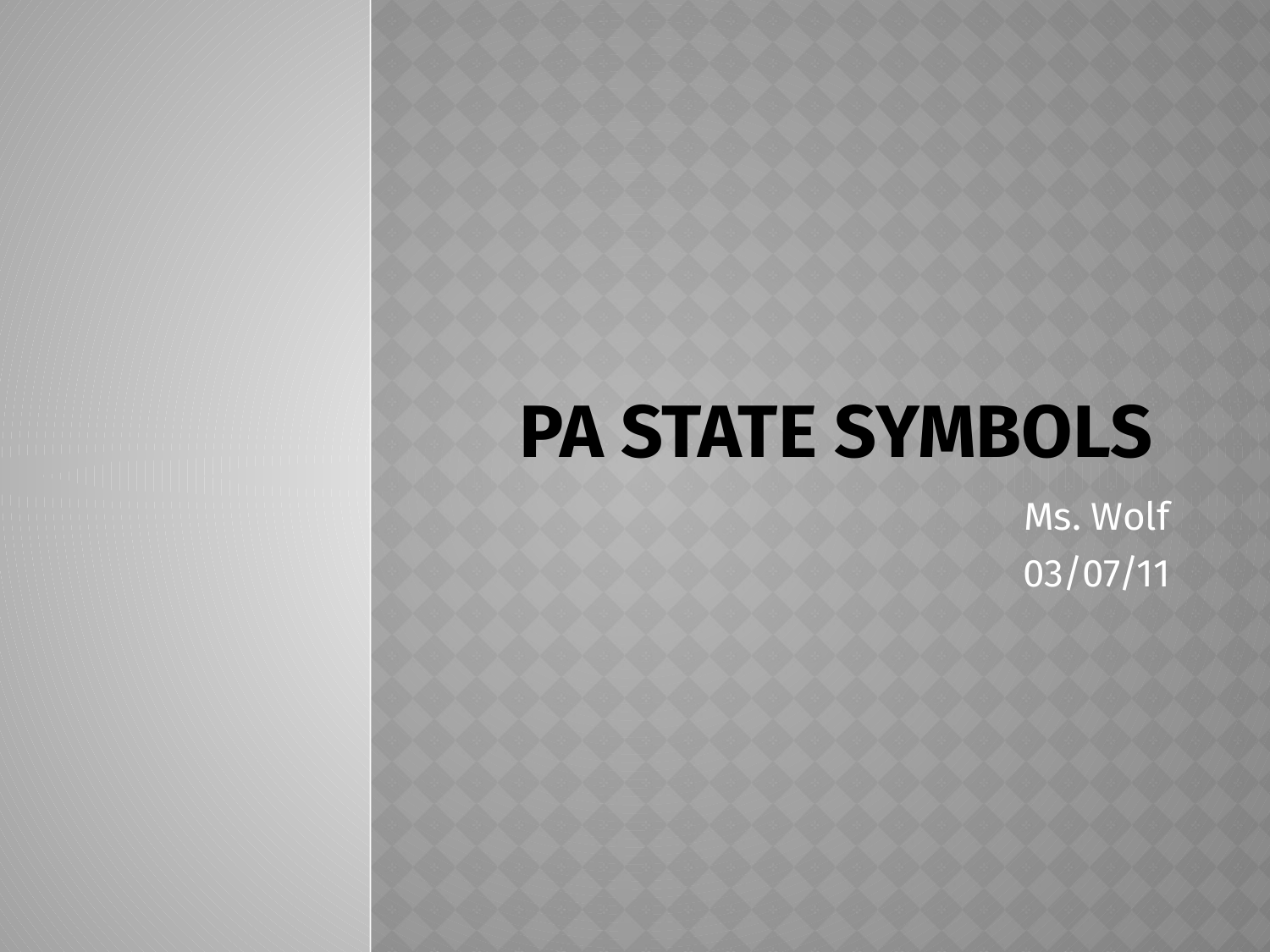

# PA State Symbols
Ms. Wolf
03/07/11